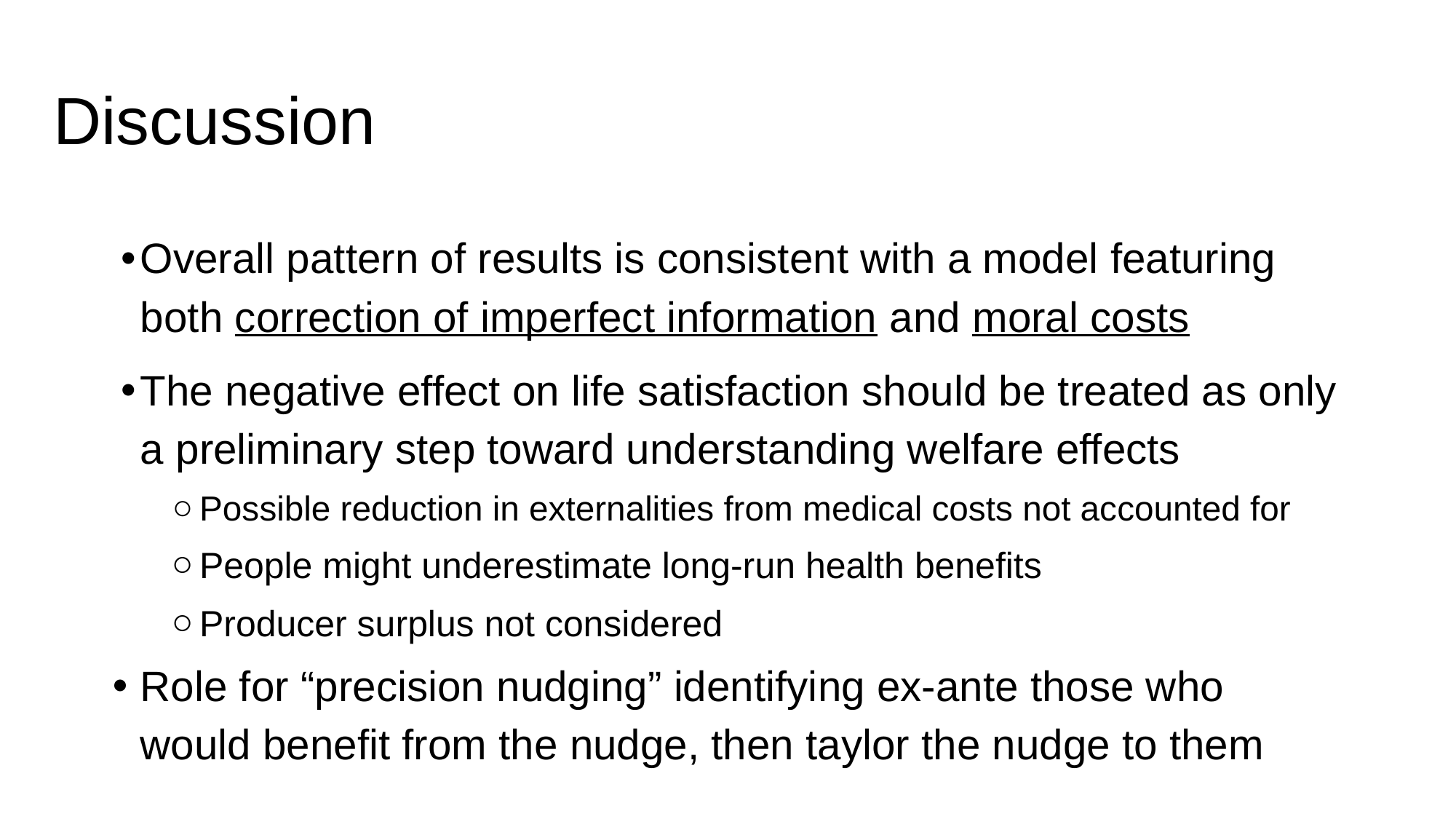

# Discussion
Overall pattern of results is consistent with a model featuring both correction of imperfect information and moral costs
The negative effect on life satisfaction should be treated as only a preliminary step toward understanding welfare effects
Possible reduction in externalities from medical costs not accounted for
People might underestimate long-run health benefits
Producer surplus not considered
Role for “precision nudging” identifying ex-ante those who would benefit from the nudge, then taylor the nudge to them